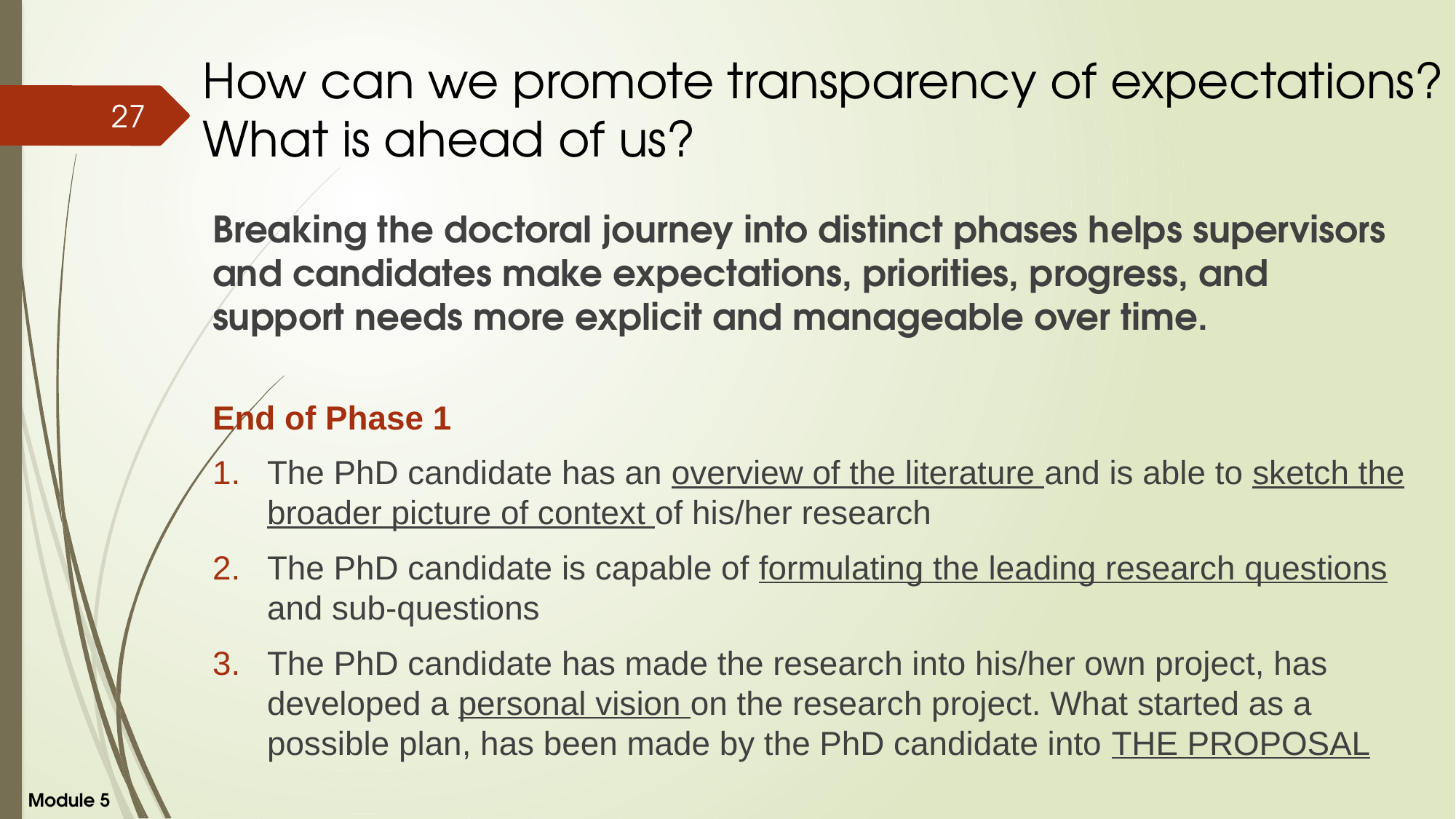

# How can we promote transparency of expectations? What is ahead of us?
27
Breaking the doctoral journey into distinct phases helps supervisors and candidates make expectations, priorities, progress, and support needs more explicit and manageable over time.
End of Phase 1
The PhD candidate has an overview of the literature and is able to sketch the broader picture of context of his/her research
The PhD candidate is capable of formulating the leading research questions and sub-questions
The PhD candidate has made the research into his/her own project, has developed a personal vision on the research project. What started as a possible plan, has been made by the PhD candidate into THE PROPOSAL